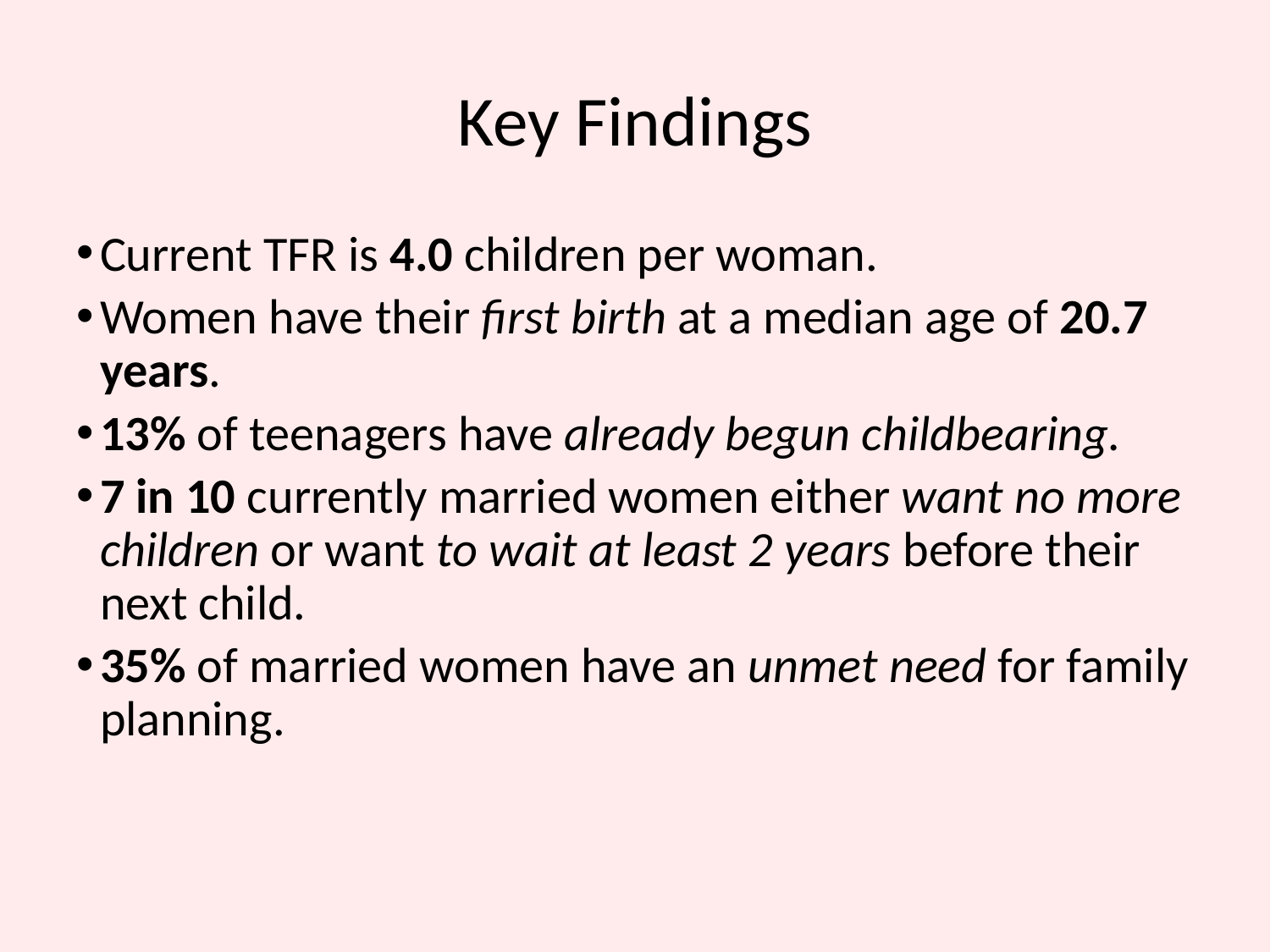

# Key Findings
Current TFR is 4.0 children per woman.
Women have their first birth at a median age of 20.7 years.
13% of teenagers have already begun childbearing.
7 in 10 currently married women either want no more children or want to wait at least 2 years before their next child.
35% of married women have an unmet need for family planning.